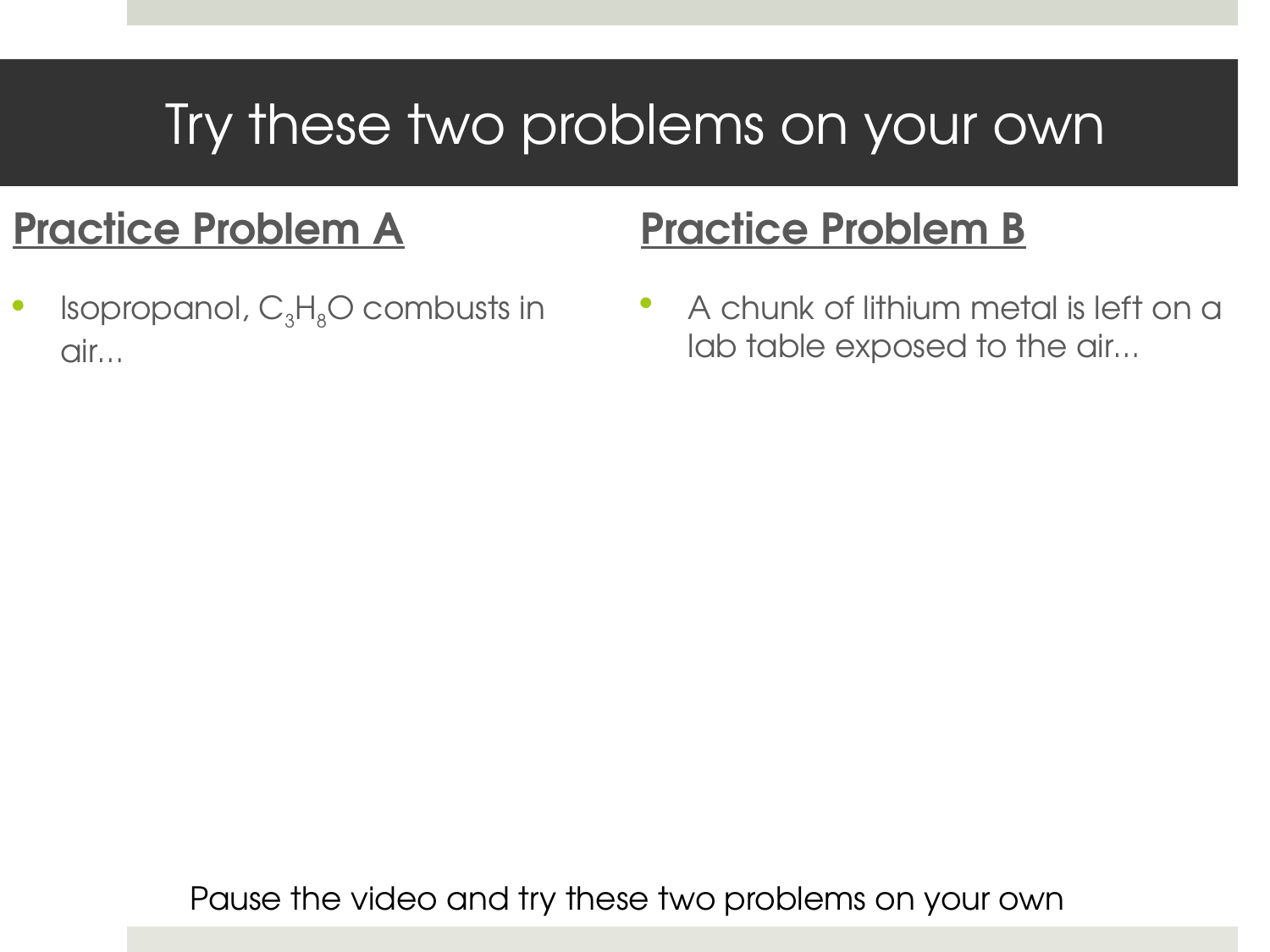

# Try these two problems on your own
Practice Problem A
Isopropanol, C3H8O combusts in air…
Practice Problem B
A chunk of lithium metal is left on a lab table exposed to the air…

Pause the video and try these two problems on your own